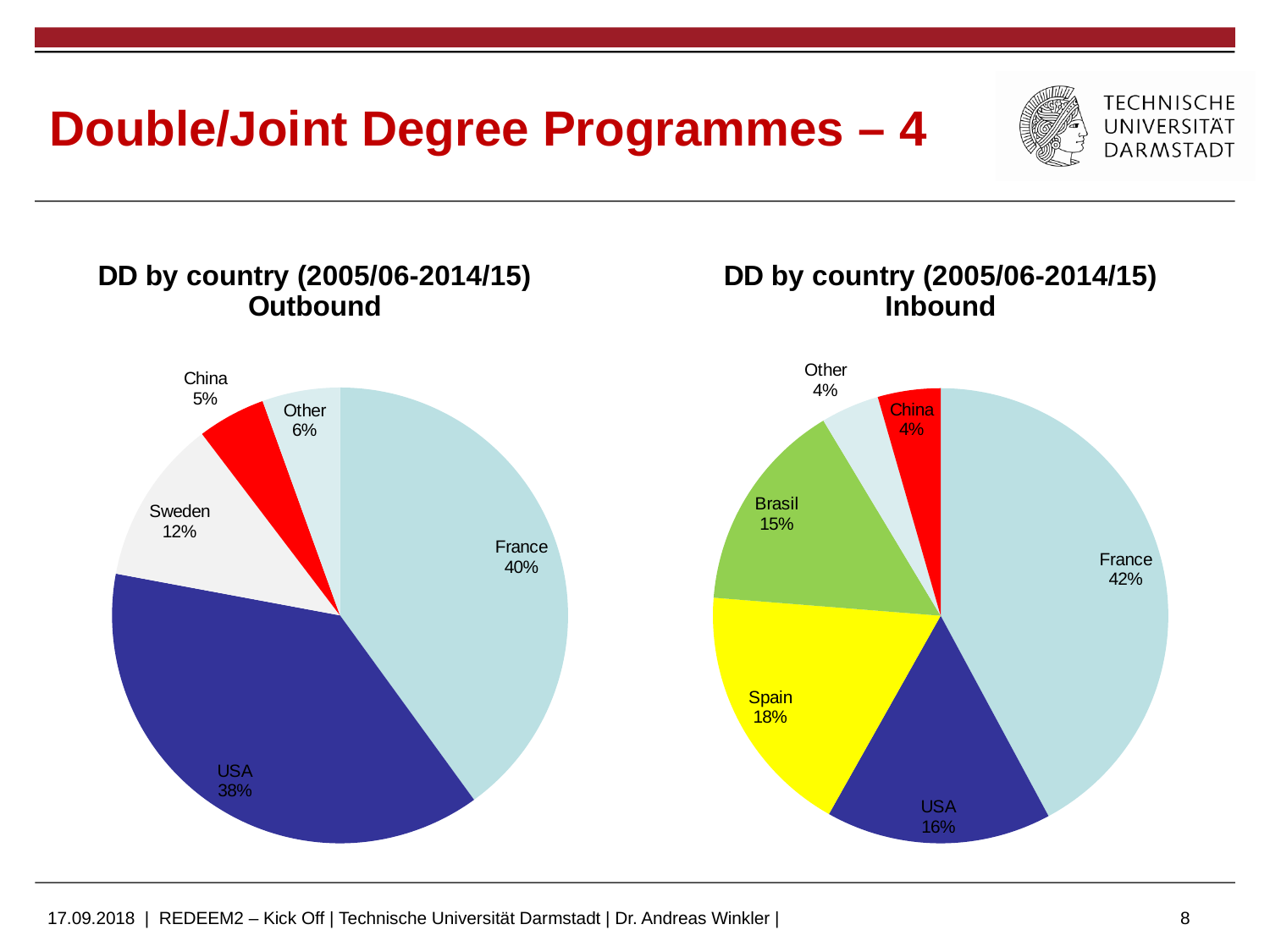

Double/Joint Degree Programmes – 4

### Chart: DD by country (2005/06-2014/15)
Outbound

| Category | Out |
|---|---|
| France | 58.0 |
| USA | 55.0 |
| Sweden | 17.0 |
| China | 7.0 |
| Other | 8.0 |

### Chart: DD by country (2005/06-2014/15)
Inbound

| Category | In |
|---|---|
| France | 142.0 |
| USA | 54.0 |
| Spain | 61.0 |
| Brasil | 51.0 |
| Other | 14.0 |
| China | 15.0 |